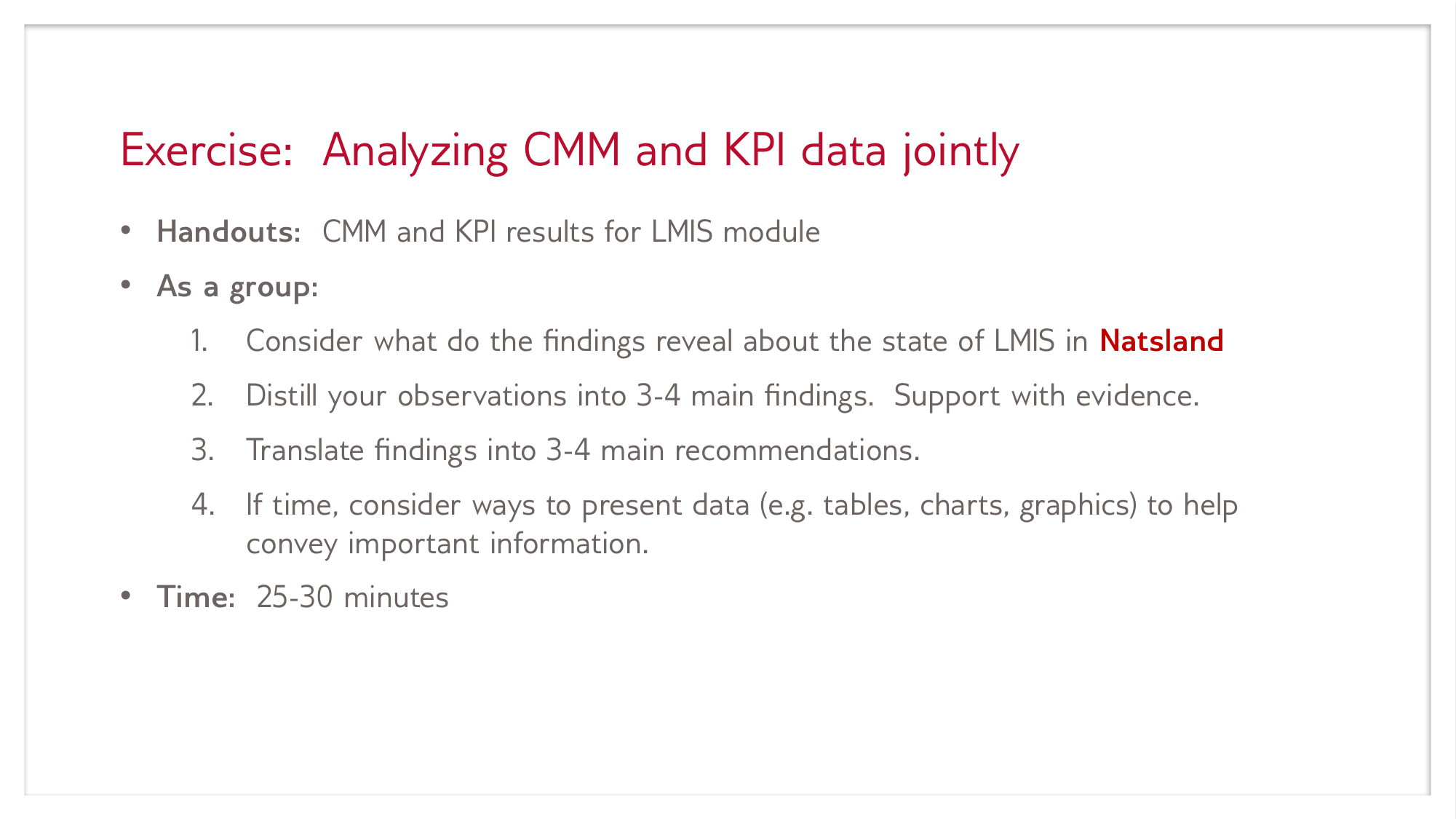

# Exercise:  Analyzing CMM and KPI data jointly
Handouts:  CMM and KPI results for LMIS module
As a group:
Consider what do the findings reveal about the state of LMIS in Natsland
Distill your observations into 3-4 main findings.  Support with evidence.
Translate findings into 3-4 main recommendations.
If time, consider ways to present data (e.g. tables, charts, graphics) to help convey important information.
Time:  25-30 minutes